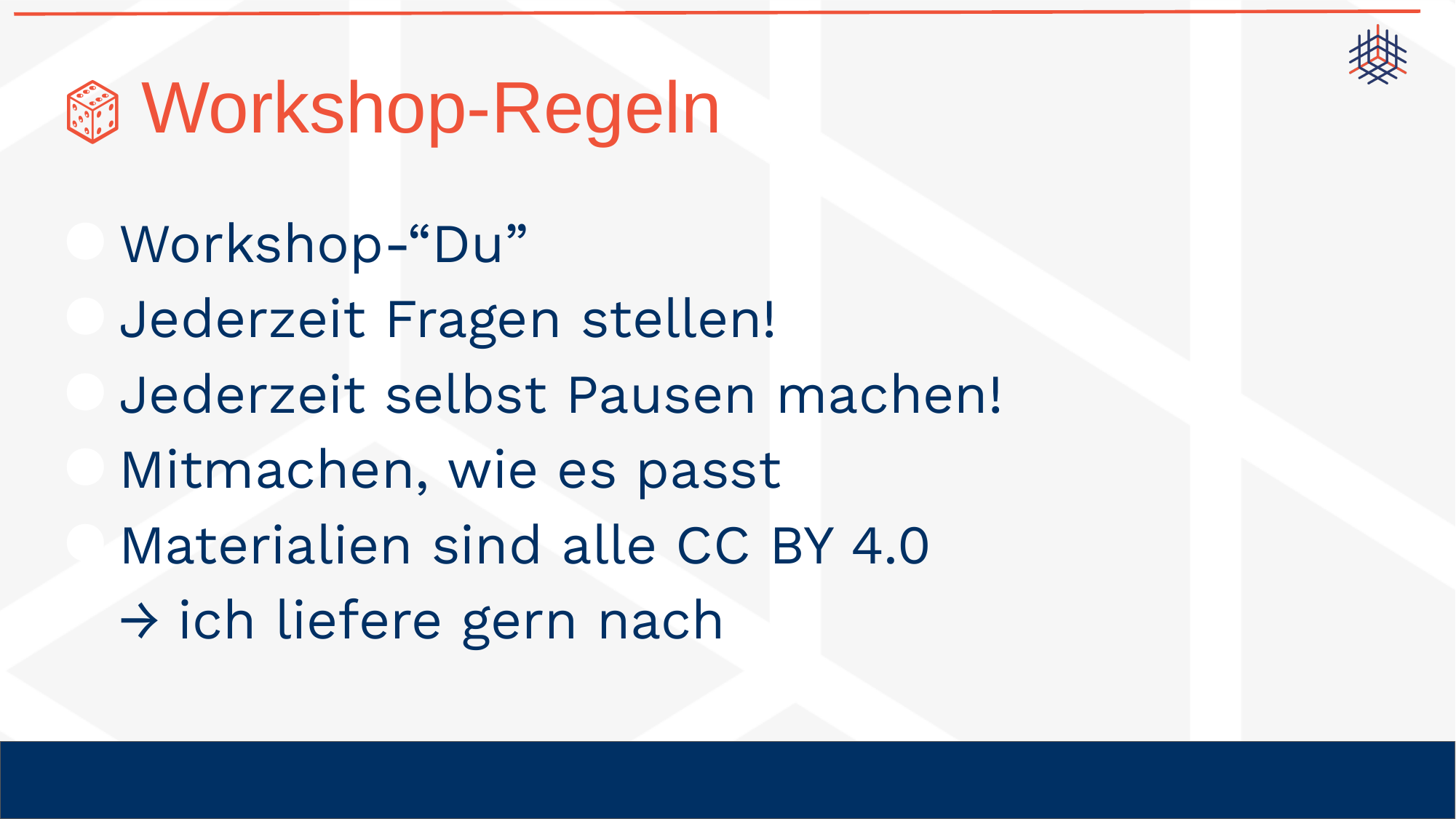

# 🎲 Workshop-Regeln
Workshop-“Du”
Jederzeit Fragen stellen!
Jederzeit selbst Pausen machen!
Mitmachen, wie es passt
Materialien sind alle CC BY 4.0
→ ich liefere gern nach